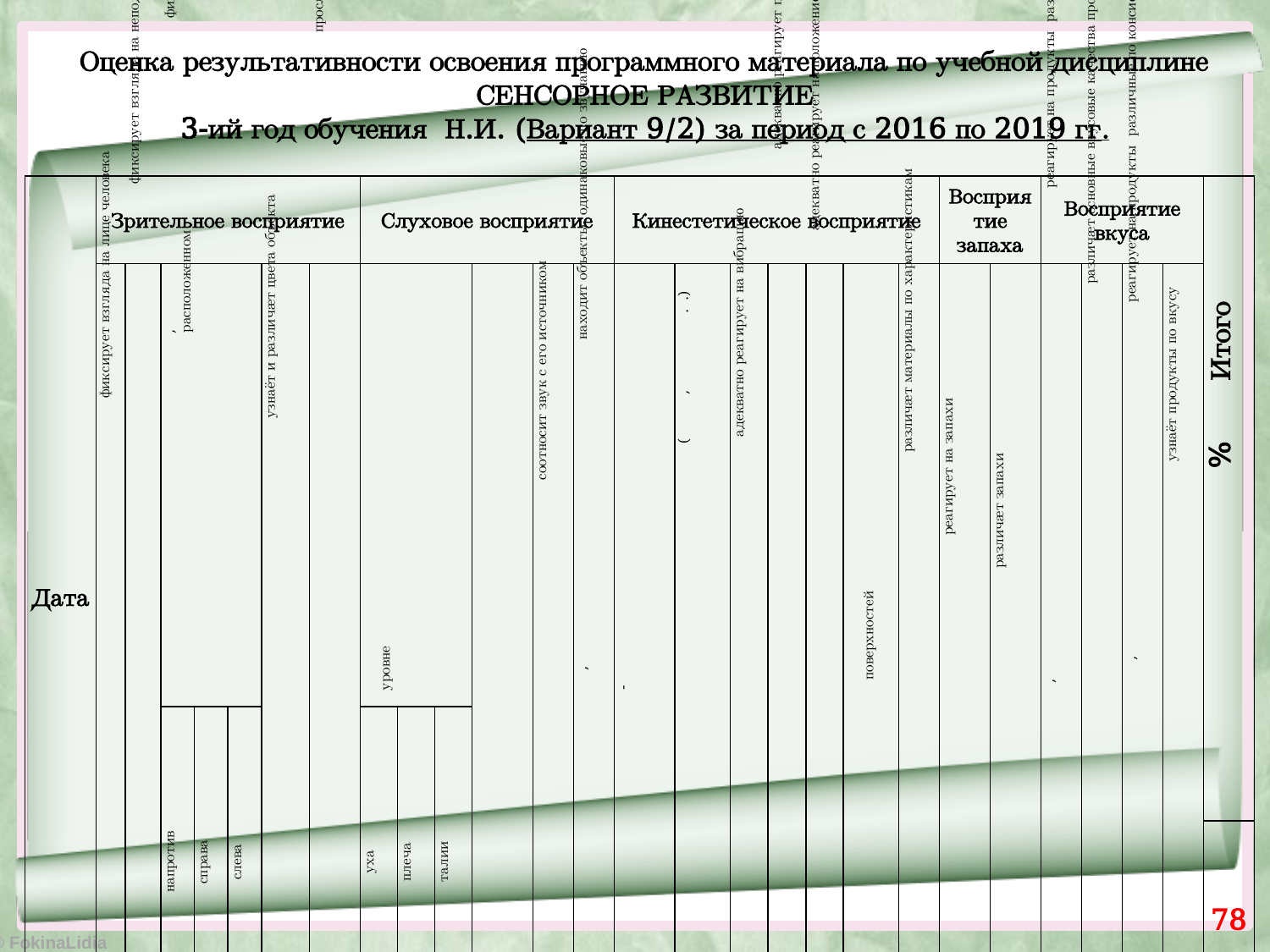

Оценка результативности освоения программного материала по учебной дисциплине СЕНСОРНОЕ РАЗВИТИЕ
3-ий год обучения  Н.И. (Вариант 9/2) за период с 2016 по 2019 гг.
| Дата | Зрительное восприятие |  |  |  |  |  |  | Слуховое восприятие |  |  |  |  |  | Кинестетическое восприятие |  |  |  |  |  |  | Восприятие запаха |  | Восприятие вкуса |  |  |  | Итого % |
| --- | --- | --- | --- | --- | --- | --- | --- | --- | --- | --- | --- | --- | --- | --- | --- | --- | --- | --- | --- | --- | --- | --- | --- | --- | --- | --- | --- |
|  | фиксирует взгляда на лице человека | фиксирует взгляда на неподвижном светящемся объекте | фиксирует взгляда на неподвижном предмете, расположенном |  |  | узнаёт и различает цвета объекта | прослеживает взглядом за движущимся далеко расположенным предметом | концентрируется на неподвижном источнике звука на уровне |  |  | прослеживает за близко расположенным перемещающимся источником звука | соотносит звук с его источником | находит объекты, одинаковые по звучанию | проявляет адекватную эмоционально-двигательную реакцию на прикосновения человека | проявляет адекватную реакцию на соприкосновение с различными материалами (дерево, металл и т.д.) | адекватно реагирует на вибрацию | адекватно реагирует при давление на поверхность тела | адекватно реагирует на положение частей тела | адекватно реагирует на соприкосновение тела с разными видами поверхностей | различает материалы по характеристикам | реагирует на запахи | различает запахи | реагирует на продукты, различные по вкусовым качествам | различает основные вкусовые качества продуктов | реагирует на продукты, различные по консистенции | узнаёт продукты по вкусу |  |
|  |  |  | напротив | справа | слева |  |  | уха | плеча | талии |  |  |  |  |  |  |  |  |  |  |  |  |  |  |  |  |  |
|  |  |  |  |  |  |  |  |  |  |  |  |  |  |  |  |  |  |  |  |  |  |  |  |  |  |  | 78 |
| 25.05.17 | 1 | 1 | 1 | 0 | 0 | 1 | 0 | 1 | 0 | 0 | 1 | 0 | 0 | 2 | 1 | 0 | 0 | 1 | 0 | 0 | 1 | 0 | 2 | 1 | 0 | 1 | 15 |
| 25.05.18 | 3 | 2 | 2 | 1 | 2 | 2 | 1 | 2 | 1 | 0 | 1 | 1 | 1 | 2 | 2 | 1 | 2 | 2 | 1 | 1 | 1 | 1 | 3 | 2 | 1 | 2 | 40 |
| 15.02.19 | 3 | 3 | 3 | 2 | 3 | 3 | 1 | 3 | 1 | 1 | 2 | 2 | 1 | 2 | 2 | 2 | 2 | 3 | 2 | 1 | 2 | 2 | 3 | 2 | 2 | 3 | 56 |